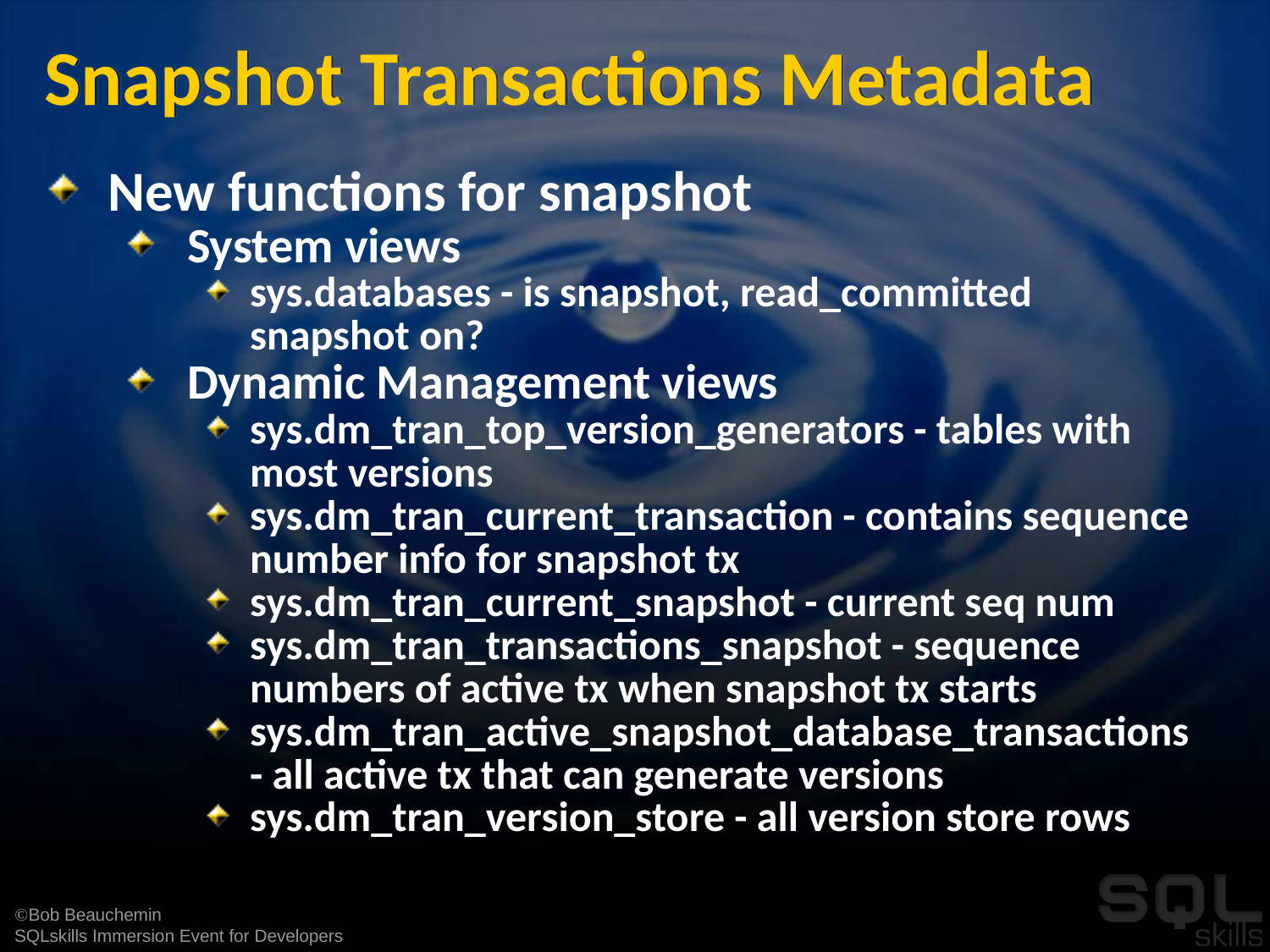

# Snapshot Transactions Metadata
New functions for snapshot
System views
sys.databases - is snapshot, read_committed snapshot on?
Dynamic Management views
sys.dm_tran_top_version_generators - tables with most versions
sys.dm_tran_current_transaction - contains sequence number info for snapshot tx
sys.dm_tran_current_snapshot - current seq num
sys.dm_tran_transactions_snapshot - sequence numbers of active tx when snapshot tx starts
sys.dm_tran_active_snapshot_database_transactions - all active tx that can generate versions
sys.dm_tran_version_store - all version store rows